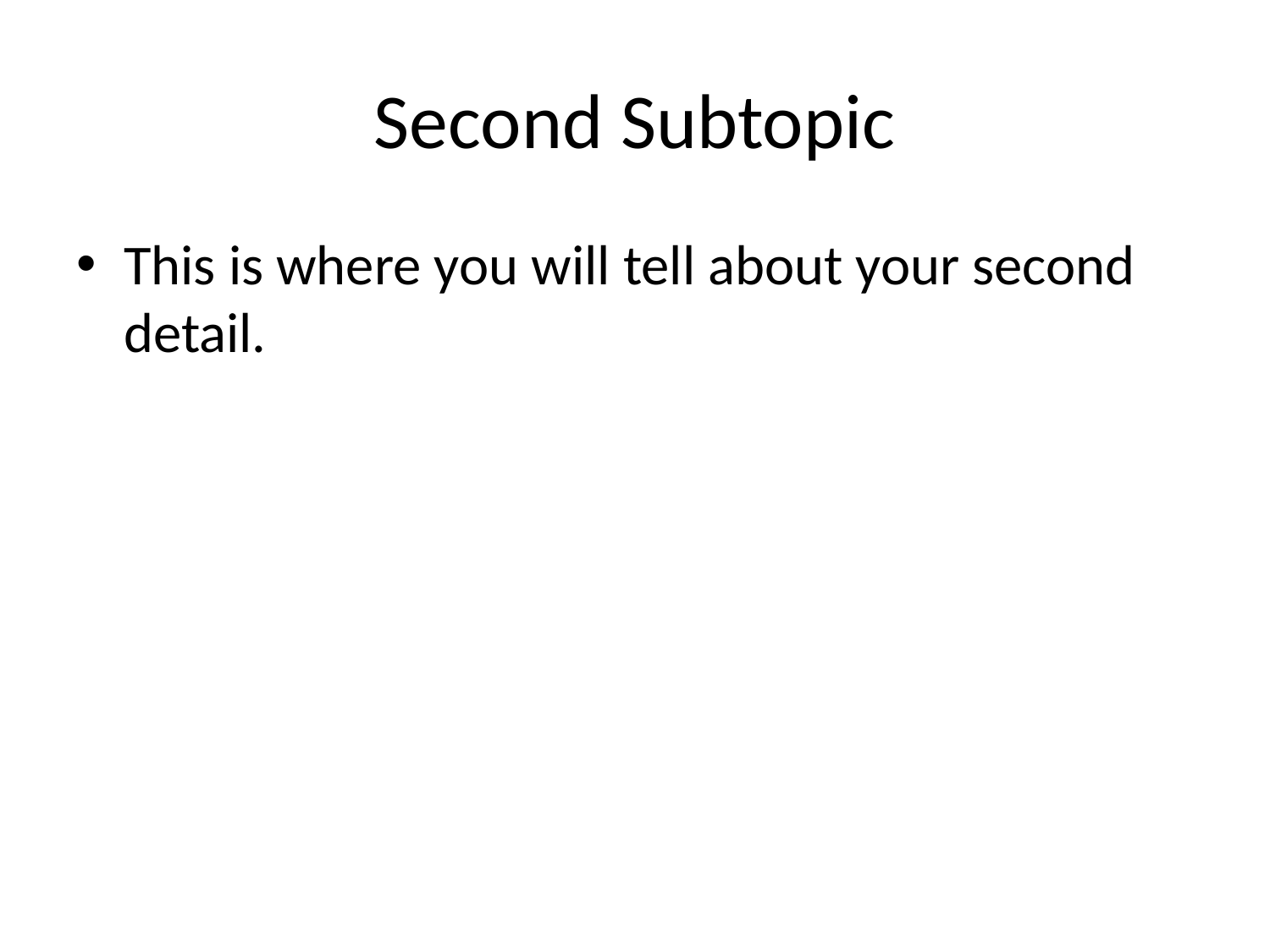

# Second Subtopic
This is where you will tell about your second detail.